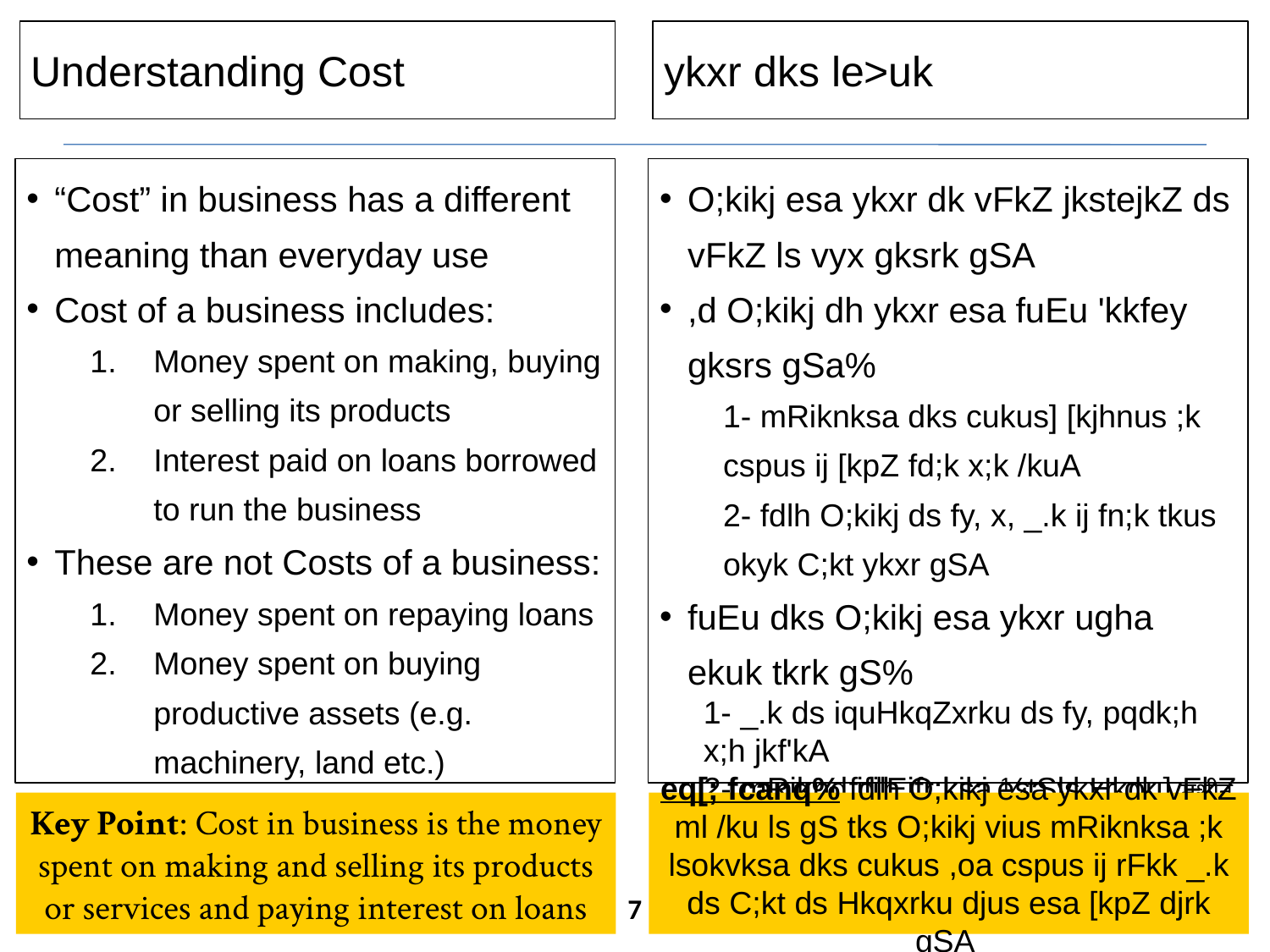

Understanding Cost
ykxr dks le>uk
“Cost” in business has a different meaning than everyday use
Cost of a business includes:
Money spent on making, buying or selling its products
Interest paid on loans borrowed to run the business
These are not Costs of a business:
Money spent on repaying loans
Money spent on buying productive assets (e.g. machinery, land etc.)
O;kikj esa ykxr dk vFkZ jkstejkZ ds vFkZ ls vyx gksrk gSA
,d O;kikj dh ykxr esa fuEu 'kkfey gksrs gSa%
1- mRiknksa dks cukus] [kjhnus ;k cspus ij [kpZ fd;k x;k /kuA
2- fdlh O;kikj ds fy, x, _.k ij fn;k tkus okyk C;kt ykxr gSA
fuEu dks O;kikj esa ykxr ugha ekuk tkrk gS%
1- _.k ds iquHkqZxrku ds fy, pqdk;h x;h jkf'kA
2- mRiknd ifjlEifr;ksa ¼tSls Hkou] मशीन vkfn½ dks [kjhnus ds fy, [kpZ fd;k x;k /ku

Key Point: Cost in business is the money spent on making and selling its products or services and paying interest on loans
eq[; fcanq% fdlh O;kikj esa ykxr dk vFkZ ml /ku ls gS tks O;kikj vius mRiknksa ;k lsokvksa dks cukus ,oa cspus ij rFkk _.k ds C;kt ds Hkqxrku djus esa [kpZ djrk gSA
7